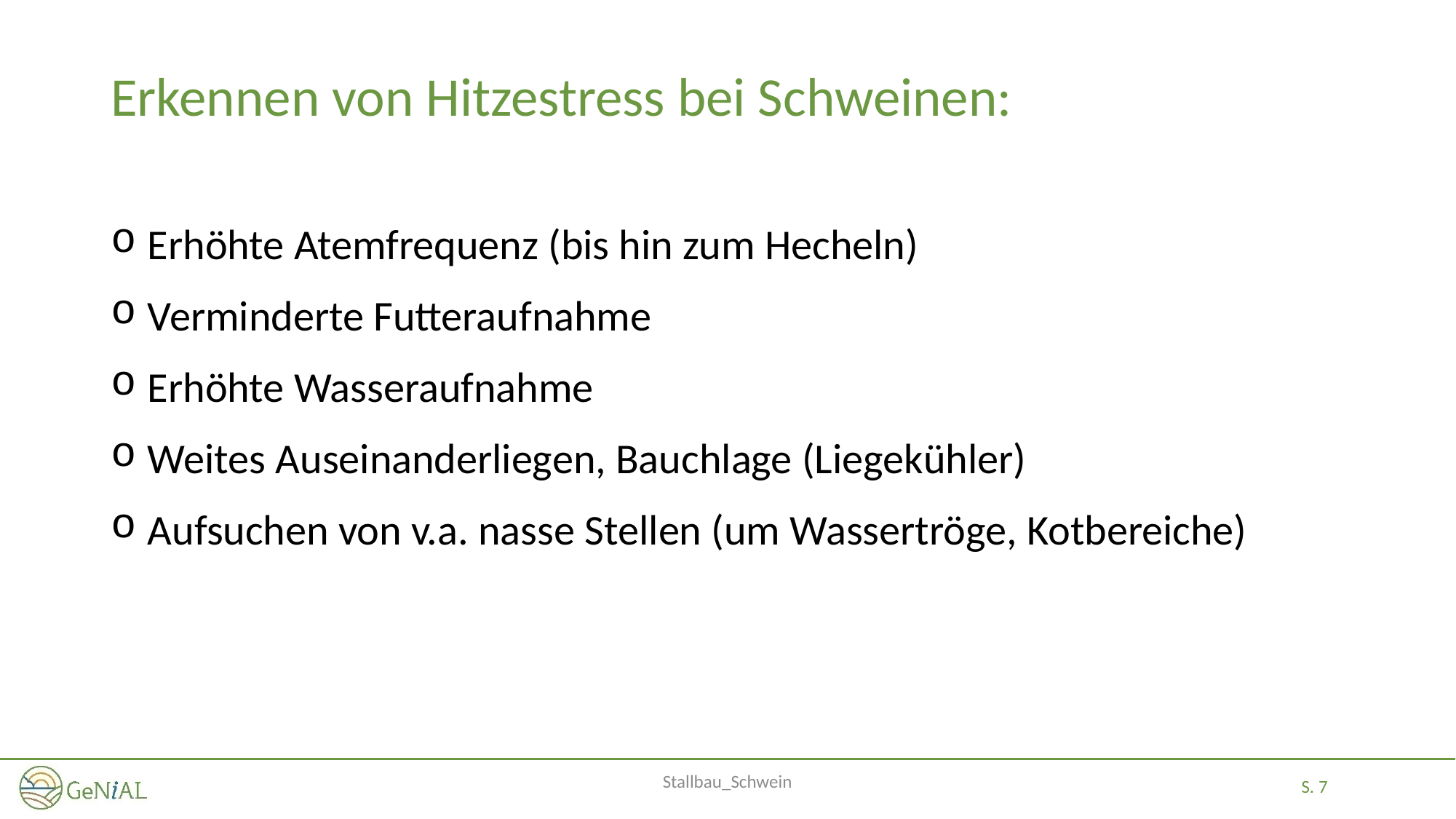

# Erkennen von Hitzestress bei Schweinen:

 Erhöhte Atemfrequenz (bis hin zum Hecheln)

 Verminderte Futteraufnahme

 Erhöhte Wasseraufnahme

 Weites Auseinanderliegen, Bauchlage (Liegekühler)

 Aufsuchen von v.a. nasse Stellen (um Wassertröge, Kotbereiche)

Stallbau_Schwein